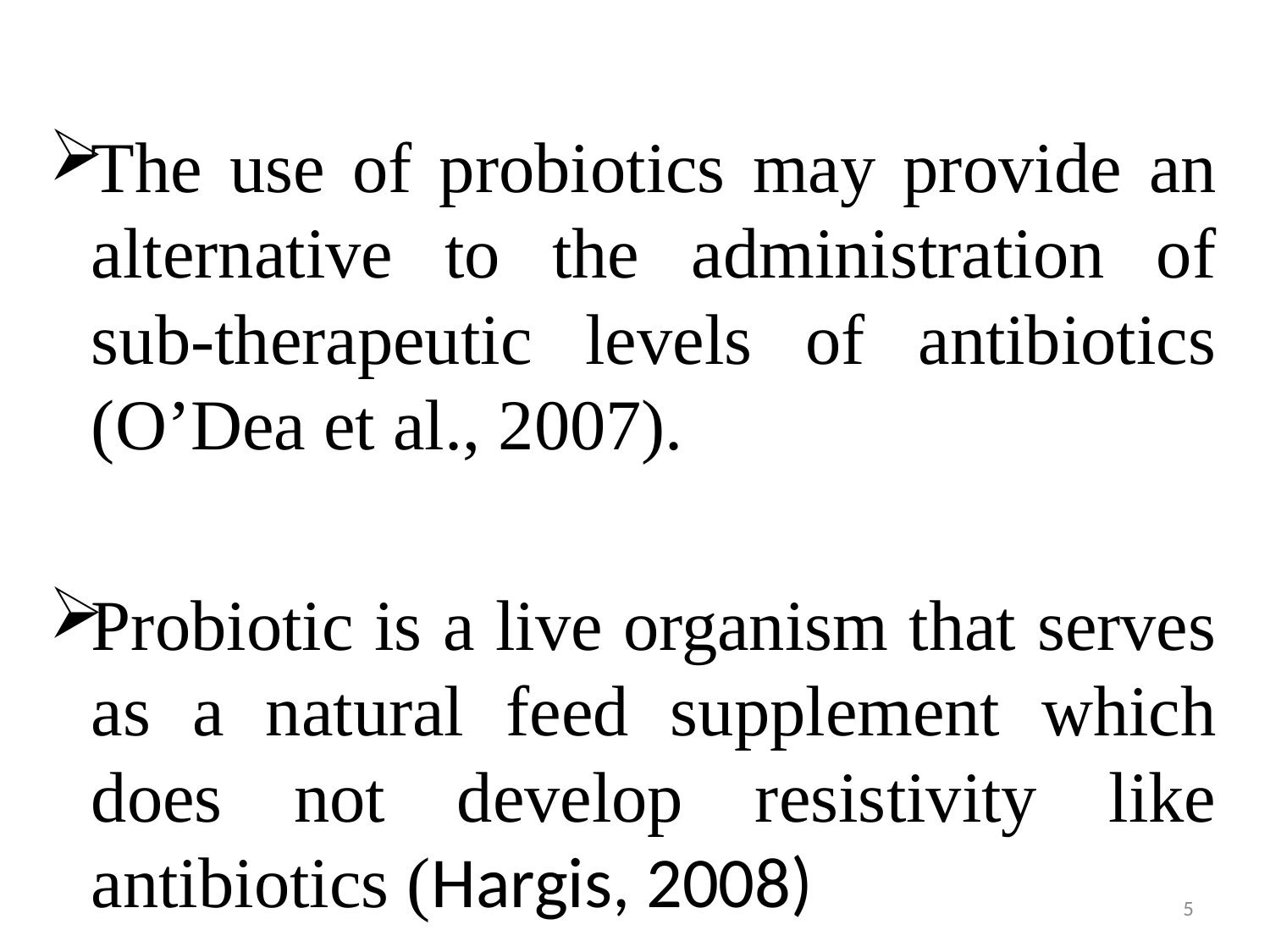

The use of probiotics may provide an alternative to the administration of sub-therapeutic levels of antibiotics (O’Dea et al., 2007).

Probiotic is a live organism that serves as a natural feed supplement which does not develop resistivity like antibiotics (Hargis, 2008)

5